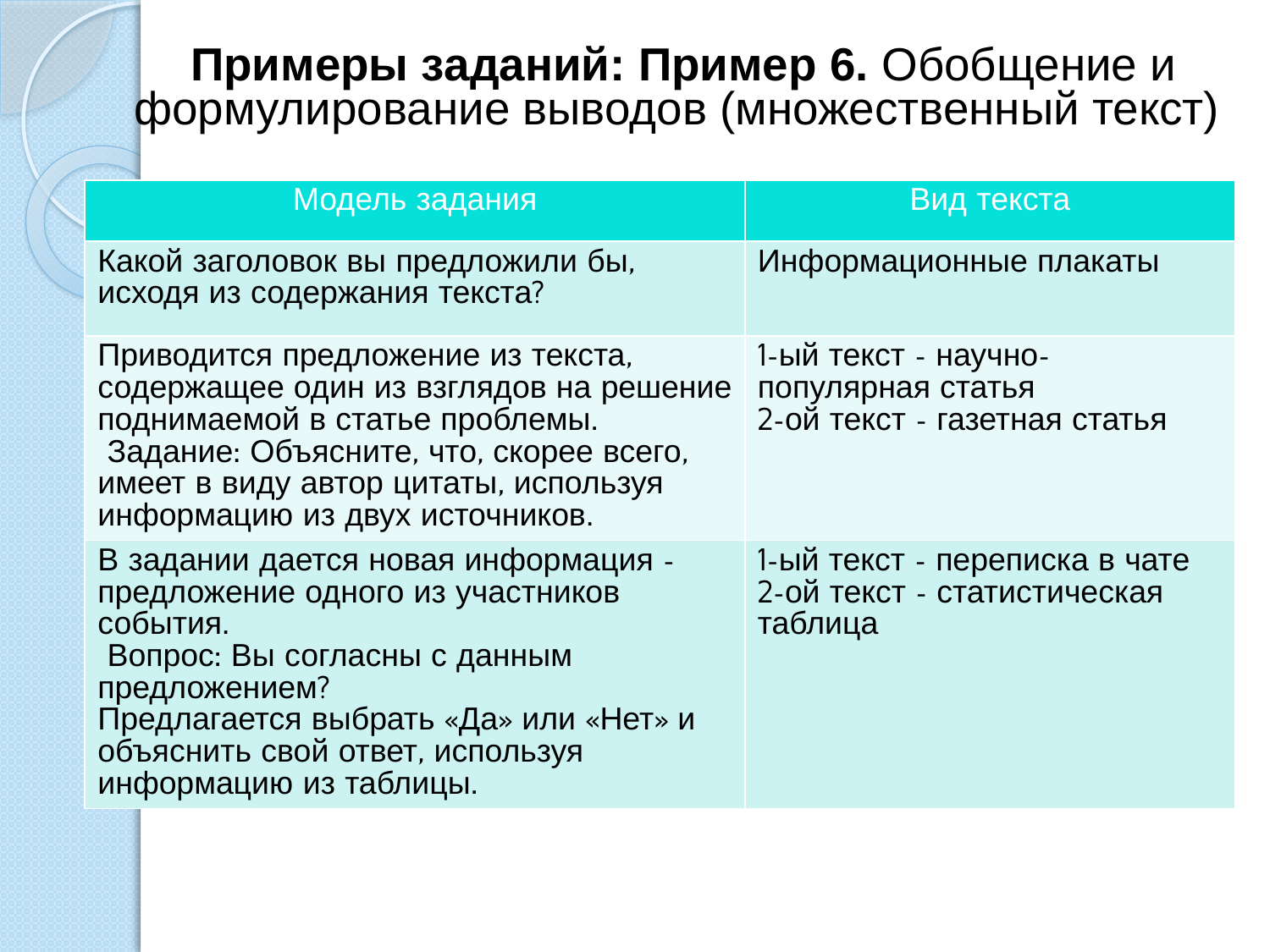

# Примеры заданий: Пример 6. Обобщение и формулирование выводов (множественный текст)
| Модель задания | Вид текста |
| --- | --- |
| Какой заголовок вы предложили бы, исходя из содержания текста? | Информационные плакаты |
| Приводится предложение из текста, содержащее один из взглядов на решение поднимаемой в статье проблемы.  Задание: Объясните, что, скорее всего, имеет в виду автор цитаты, используя информацию из двух источников. | 1-ый текст - научно-популярная статья 2-ой текст - газетная статья |
| В задании дается новая информация - предложение одного из участников события.  Вопрос: Вы согласны с данным предложением? Предлагается выбрать «Да» или «Нет» и объяснить свой ответ, используя информацию из таблицы. | 1-ый текст - переписка в чате 2-ой текст - статистическая таблица |